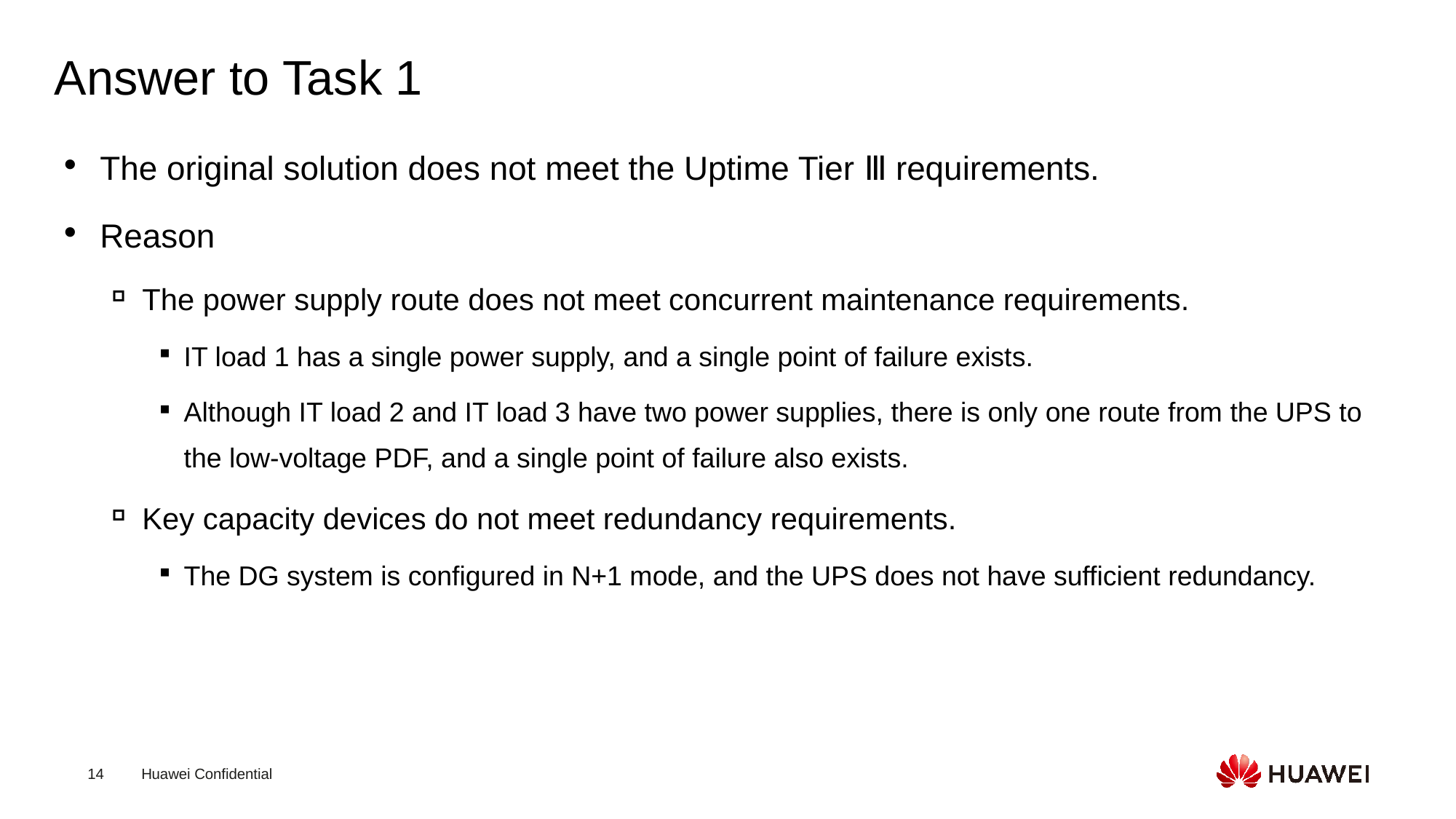

# Answer to Task 1
The original solution does not meet the Uptime Tier Ⅲ requirements.
Reason
The power supply route does not meet concurrent maintenance requirements.
IT load 1 has a single power supply, and a single point of failure exists.
Although IT load 2 and IT load 3 have two power supplies, there is only one route from the UPS to the low-voltage PDF, and a single point of failure also exists.
Key capacity devices do not meet redundancy requirements.
The DG system is configured in N+1 mode, and the UPS does not have sufficient redundancy.